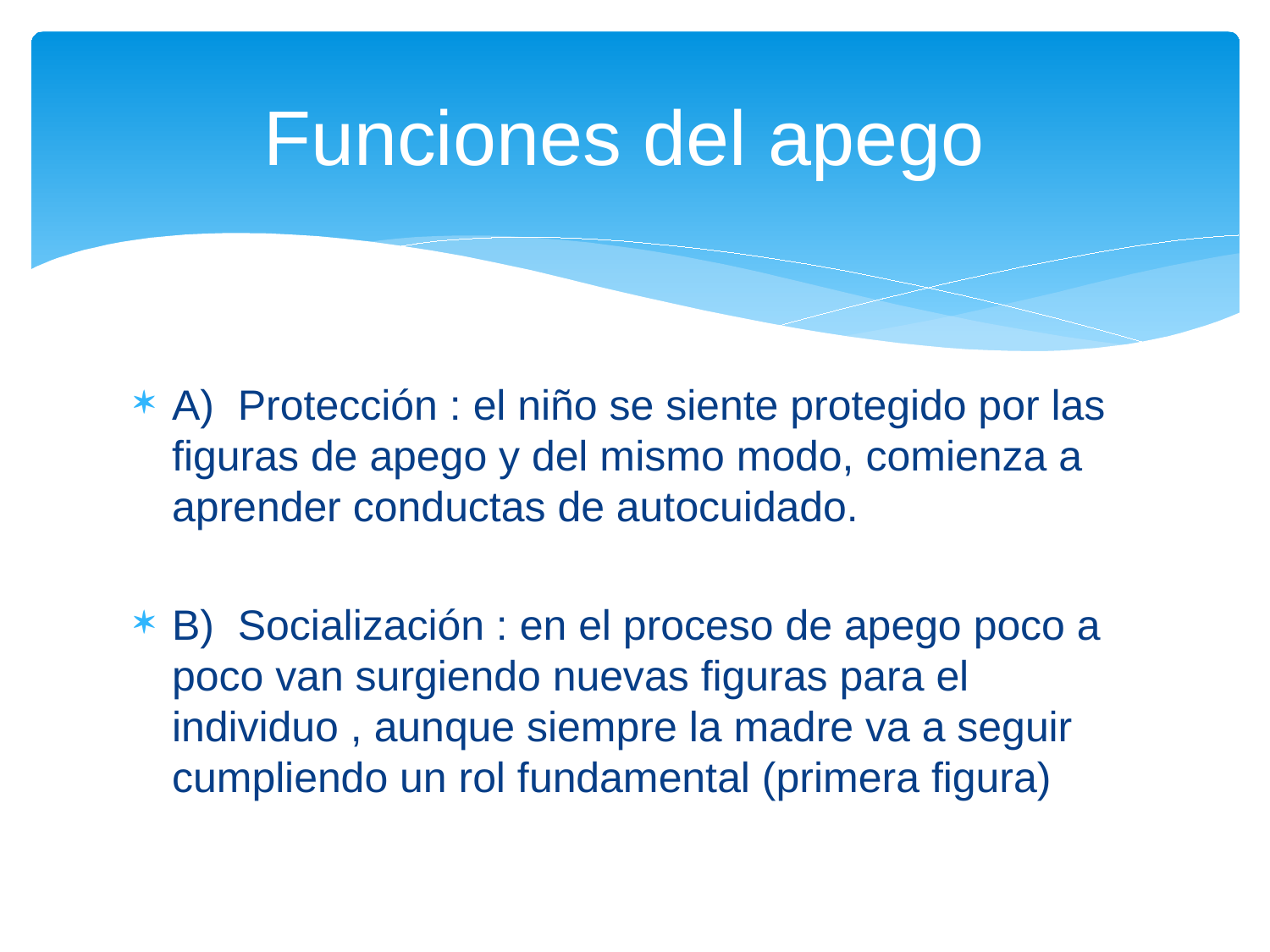

# Funciones del apego
A)  Protección : el niño se siente protegido por las figuras de apego y del mismo modo, comienza a aprender conductas de autocuidado.

B)  Socialización : en el proceso de apego poco a poco van surgiendo nuevas figuras para el individuo , aunque siempre la madre va a seguir cumpliendo un rol fundamental (primera figura)